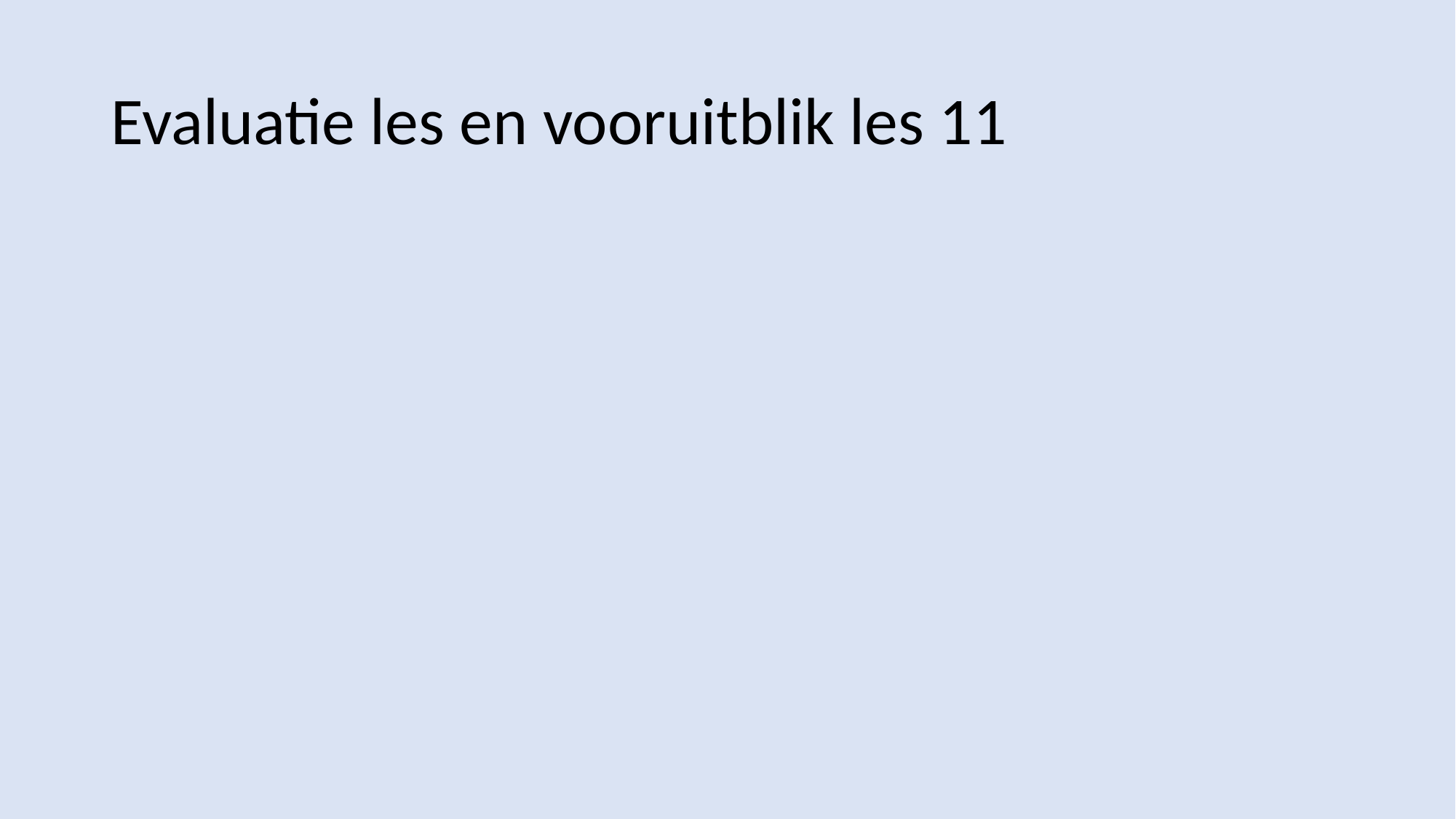

# Evaluatie les en vooruitblik les 11